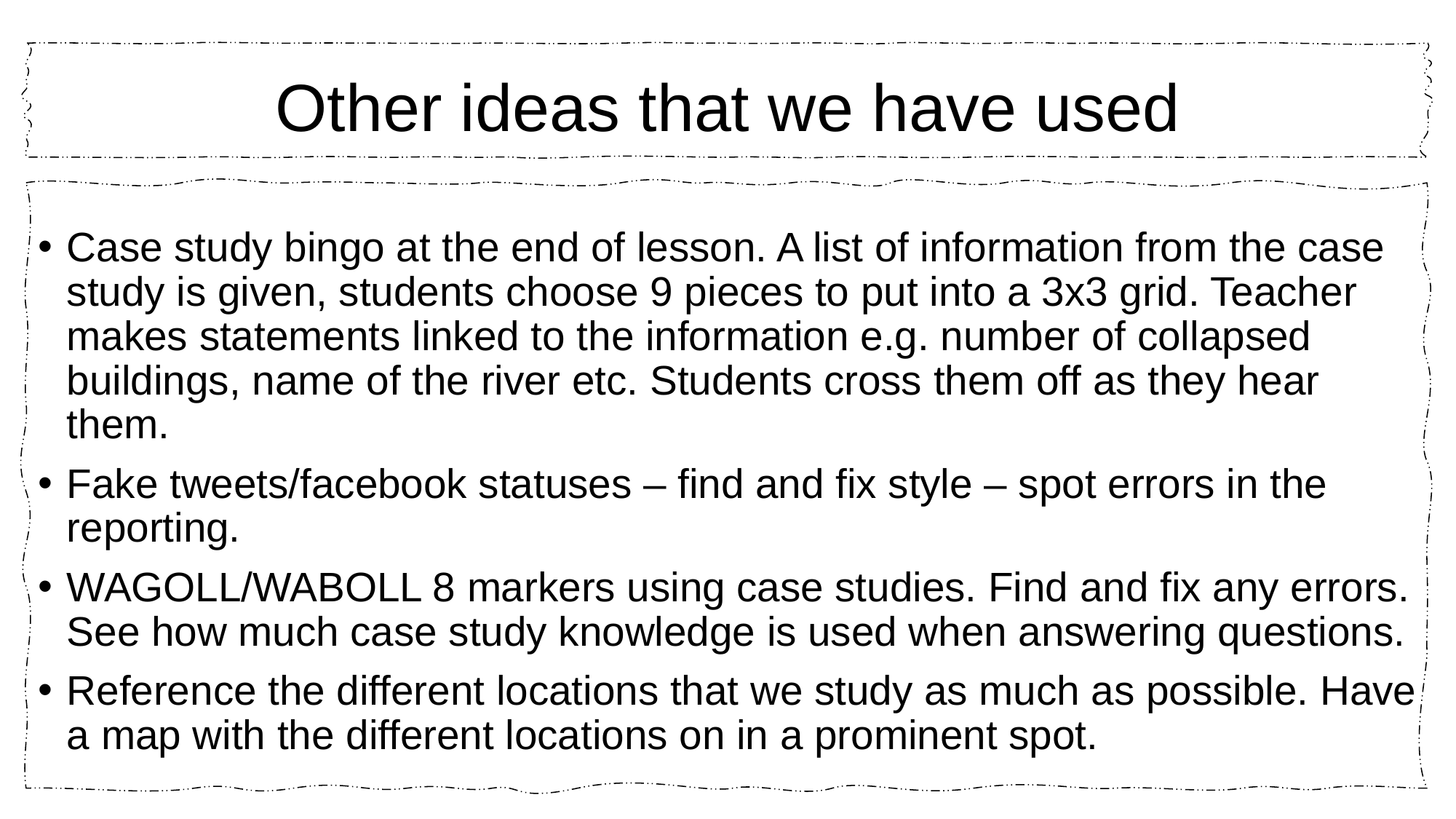

# Other ideas that we have used

Case study bingo at the end of lesson. A list of information from the case study is given, students choose 9 pieces to put into a 3x3 grid. Teacher makes statements linked to the information e.g. number of collapsed buildings, name of the river etc. Students cross them off as they hear them.
Fake tweets/facebook statuses – find and fix style – spot errors in the reporting.
WAGOLL/WABOLL 8 markers using case studies. Find and fix any errors. See how much case study knowledge is used when answering questions.
Reference the different locations that we study as much as possible. Have a map with the different locations on in a prominent spot.